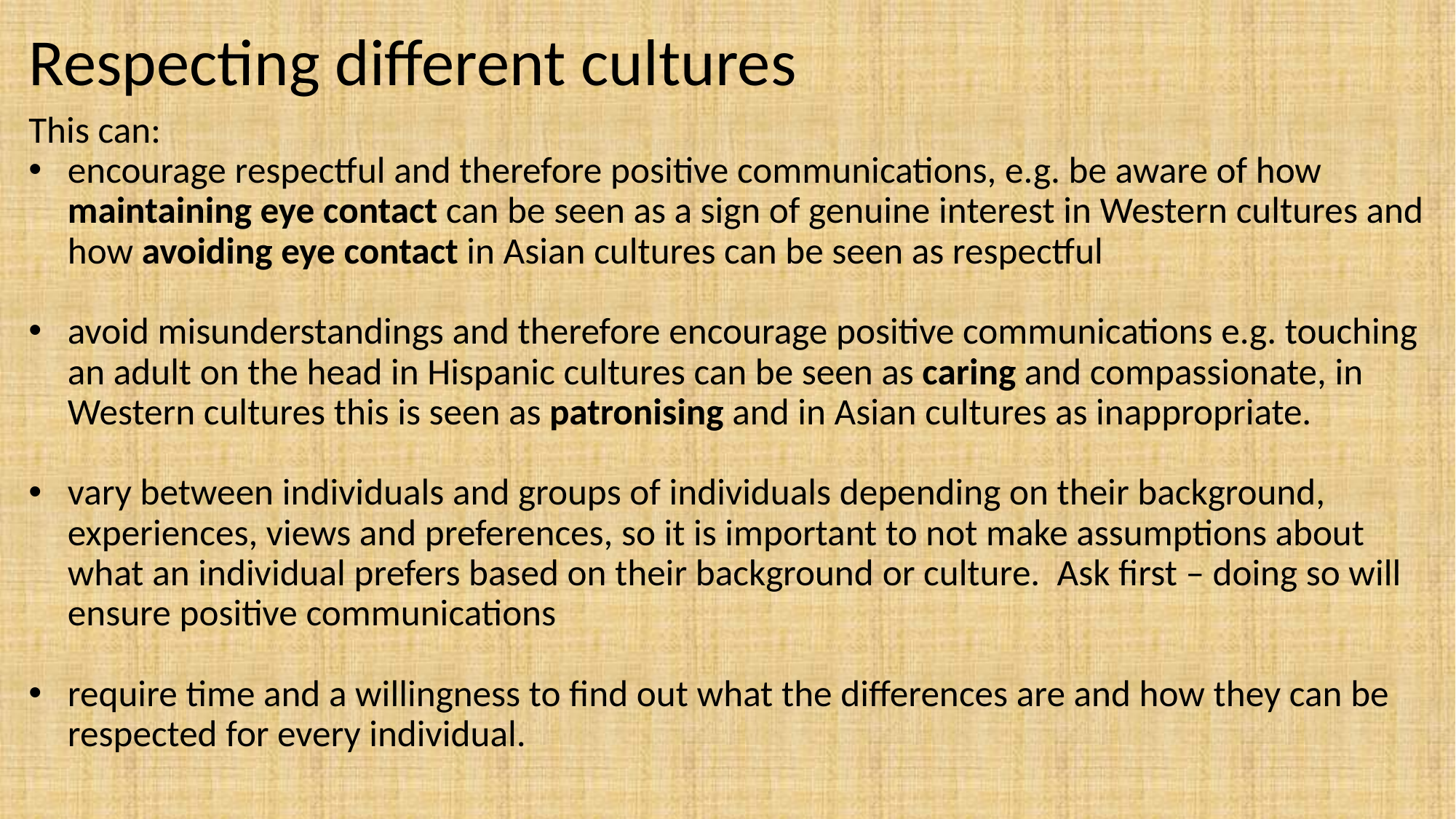

# Respecting different cultures
This can:
encourage respectful and therefore positive communications, e.g. be aware of how maintaining eye contact can be seen as a sign of genuine interest in Western cultures and how avoiding eye contact in Asian cultures can be seen as respectful

avoid misunderstandings and therefore encourage positive communications e.g. touching an adult on the head in Hispanic cultures can be seen as caring and compassionate, in Western cultures this is seen as patronising and in Asian cultures as inappropriate.

vary between individuals and groups of individuals depending on their background, experiences, views and preferences, so it is important to not make assumptions about what an individual prefers based on their background or culture.  Ask first – doing so will ensure positive communications

require time and a willingness to find out what the differences are and how they can be respected for every individual.